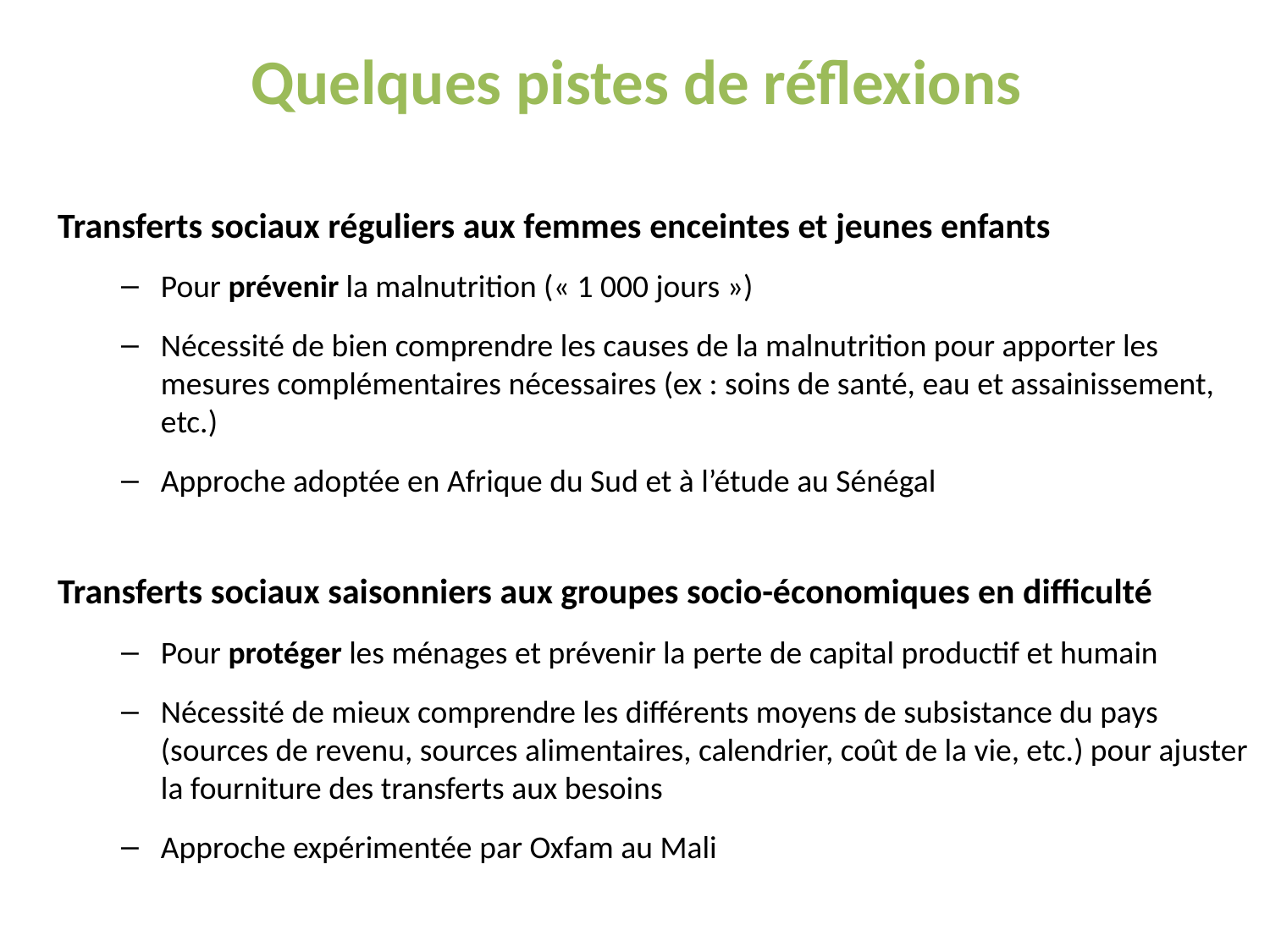

# Quelques pistes de réflexions
Transferts sociaux réguliers aux femmes enceintes et jeunes enfants
Pour prévenir la malnutrition (« 1 000 jours »)
Nécessité de bien comprendre les causes de la malnutrition pour apporter les mesures complémentaires nécessaires (ex : soins de santé, eau et assainissement, etc.)
Approche adoptée en Afrique du Sud et à l’étude au Sénégal

Transferts sociaux saisonniers aux groupes socio-économiques en difficulté
Pour protéger les ménages et prévenir la perte de capital productif et humain
Nécessité de mieux comprendre les différents moyens de subsistance du pays (sources de revenu, sources alimentaires, calendrier, coût de la vie, etc.) pour ajuster la fourniture des transferts aux besoins
Approche expérimentée par Oxfam au Mali